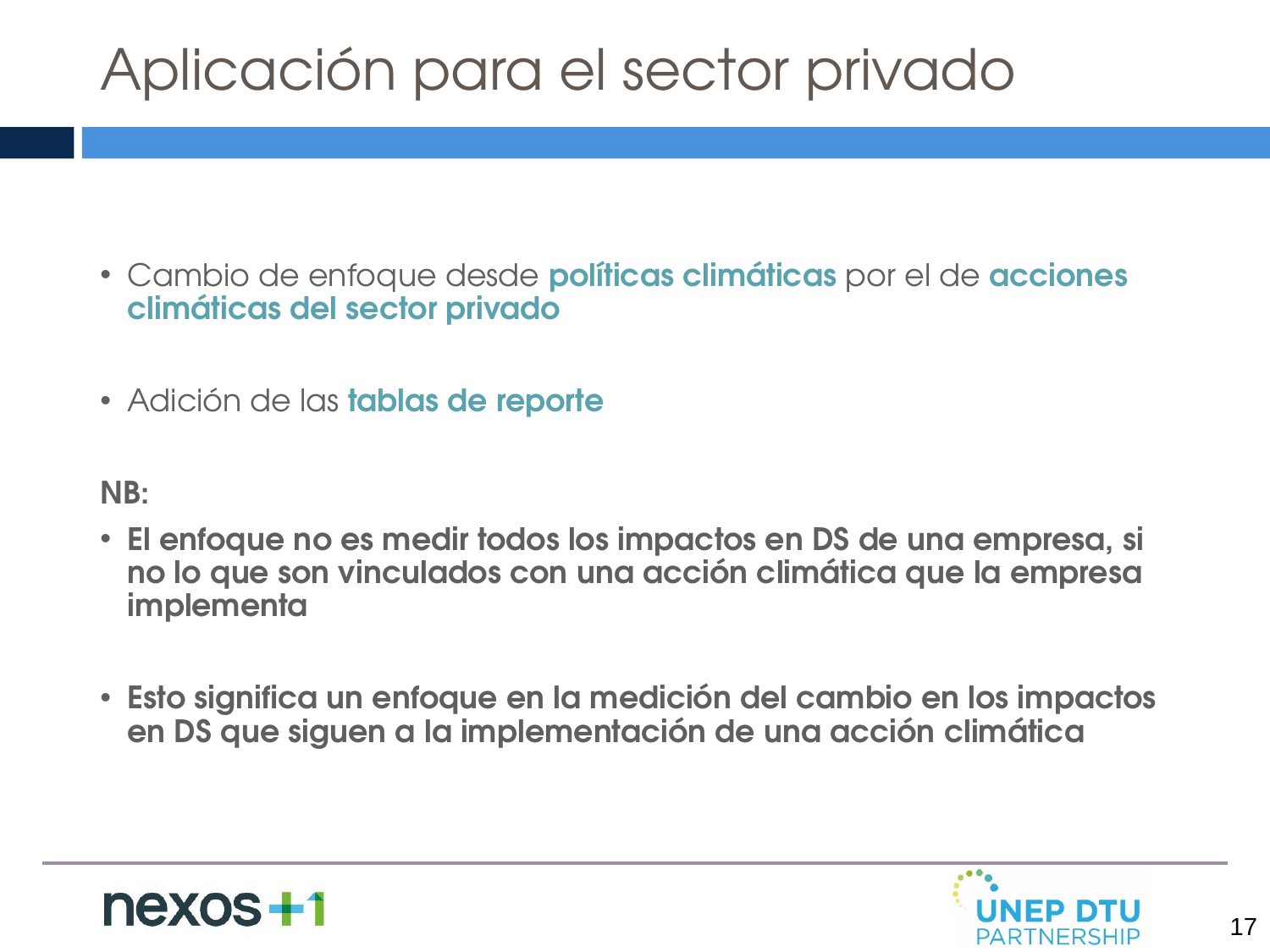

# Aplicación para el sector privado
Cambio de enfoque desde políticas climáticas por el de acciones climáticas del sector privado

Adición de las tablas de reporte

NB:
El enfoque no es medir todos los impactos en DS de una empresa, si no lo que son vinculados con una acción climática que la empresa implementa

Esto significa un enfoque en la medición del cambio en los impactos en DS que siguen a la implementación de una acción climática